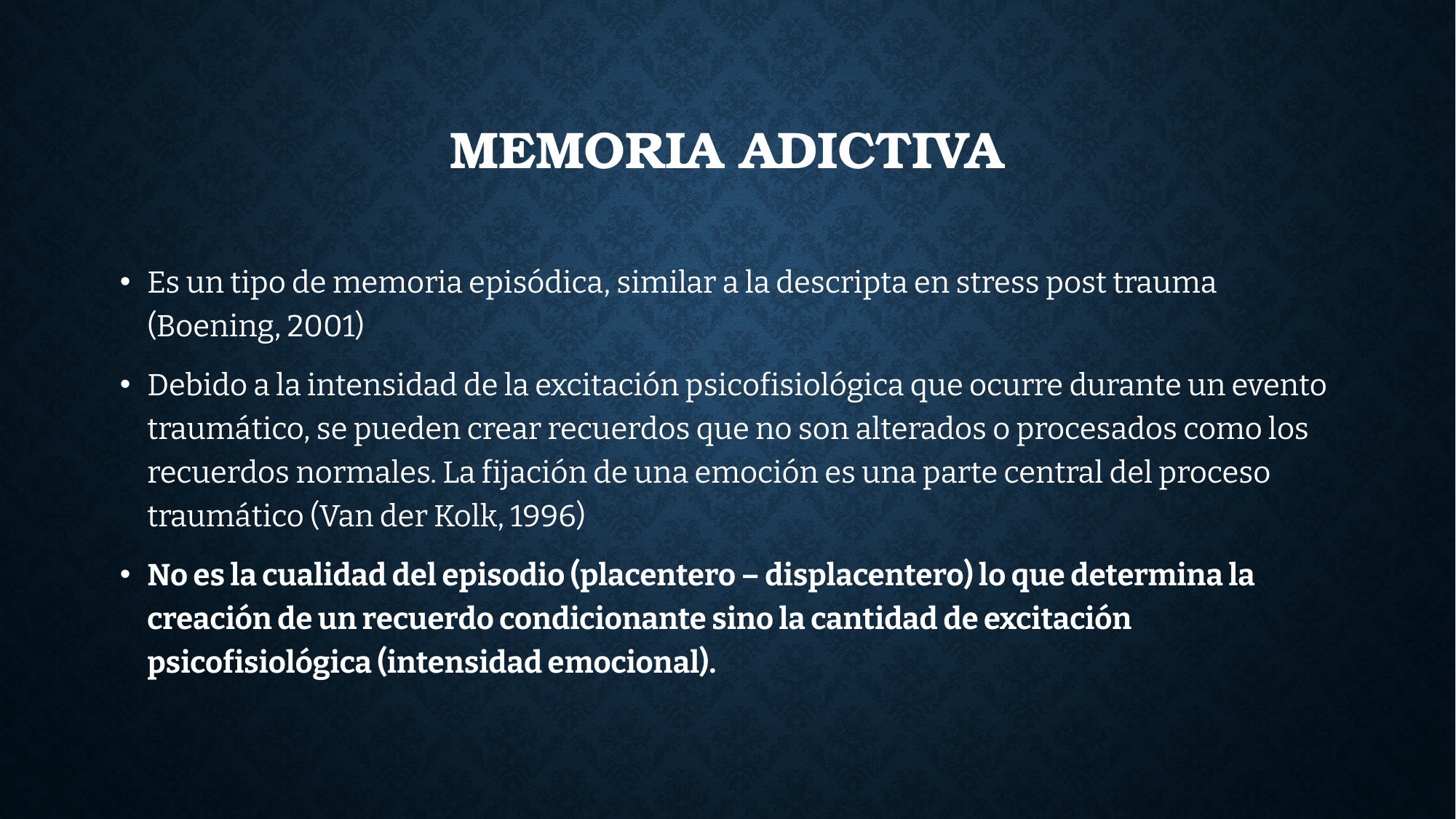

# Memoria adictiva
Es un tipo de memoria episódica, similar a la descripta en stress post trauma (Boening, 2001)
Debido a la intensidad de la excitación psicofisiológica que ocurre durante un evento traumático, se pueden crear recuerdos que no son alterados o procesados como los recuerdos normales. La fijación de una emoción es una parte central del proceso traumático (Van der Kolk, 1996)
No es la cualidad del episodio (placentero – displacentero) lo que determina la creación de un recuerdo condicionante sino la cantidad de excitación psicofisiológica (intensidad emocional).